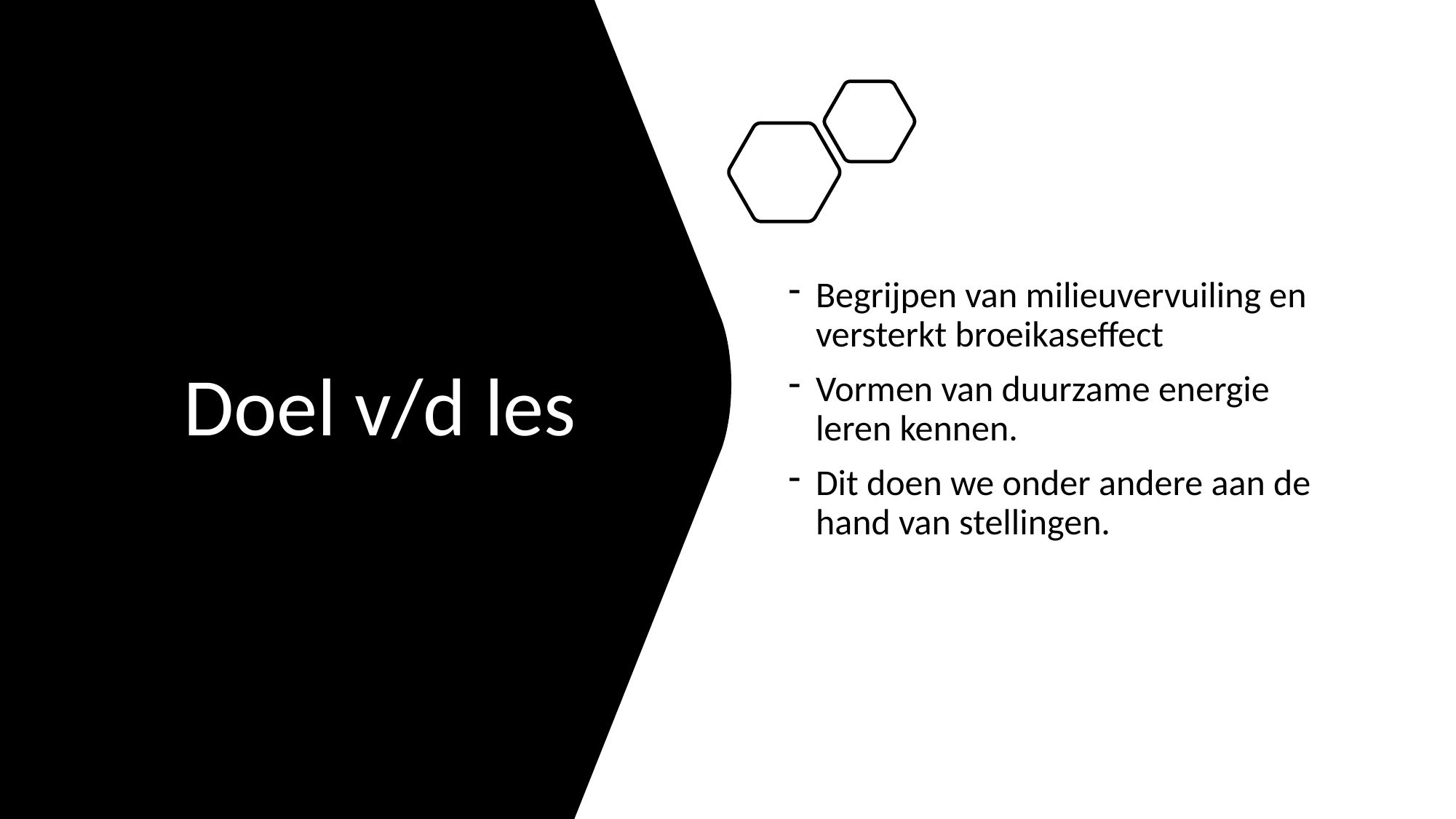

# Doel v/d les
Begrijpen van milieuvervuiling en versterkt broeikaseffect
Vormen van duurzame energie leren kennen.
Dit doen we onder andere aan de   hand van stellingen.